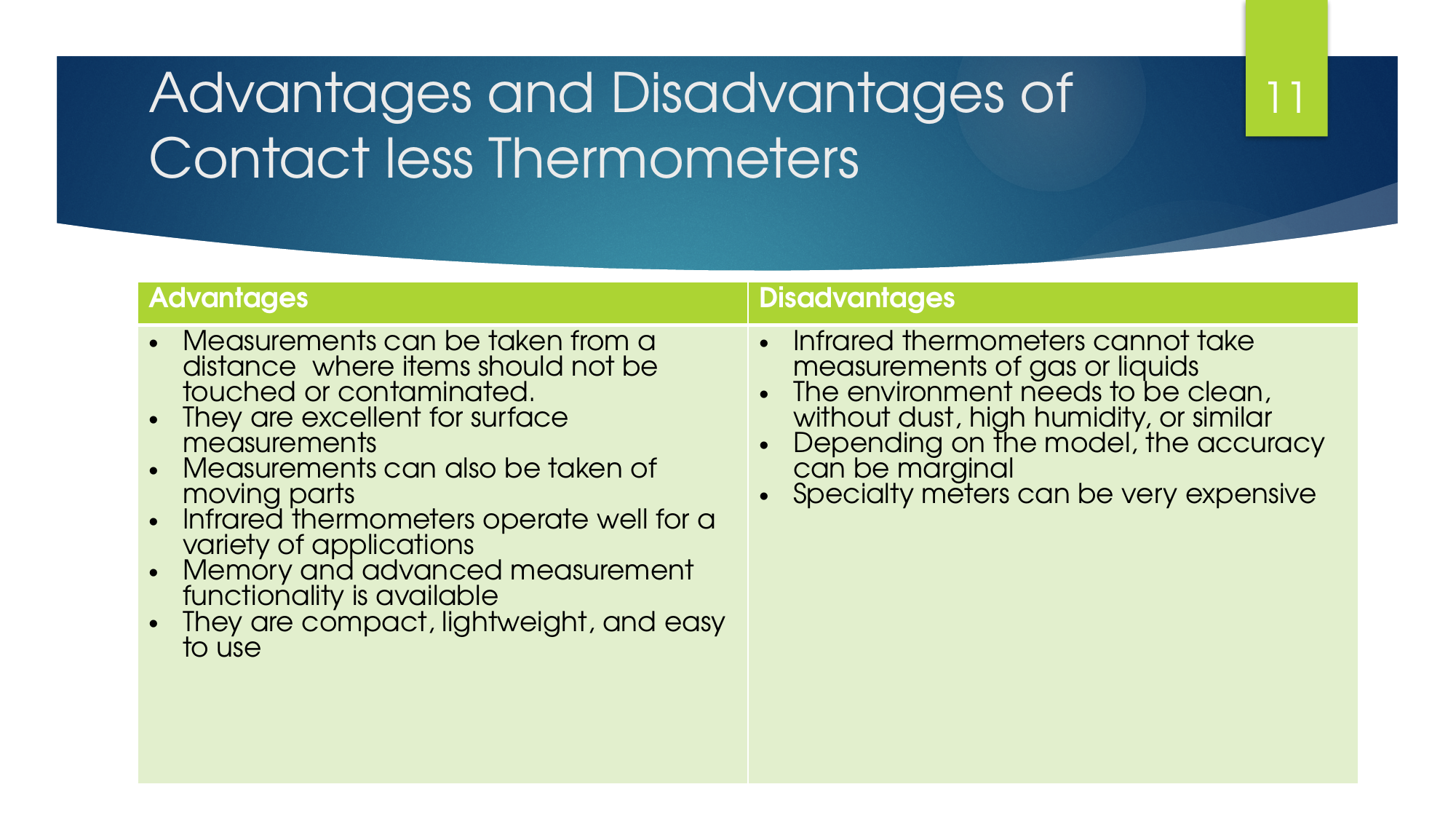

11
# Advantages and Disadvantages of Contact less Thermometers
| Advantages | Disadvantages |
| --- | --- |
| Measurements can be taken from a distance where items should not be touched or contaminated. They are excellent for surface measurements Measurements can also be taken of moving parts Infrared thermometers operate well for a variety of applications Memory and advanced measurement functionality is available They are compact, lightweight, and easy to use | Infrared thermometers cannot take measurements of gas or liquids The environment needs to be clean, without dust, high humidity, or similar Depending on the model, the accuracy can be marginal Specialty meters can be very expensive |